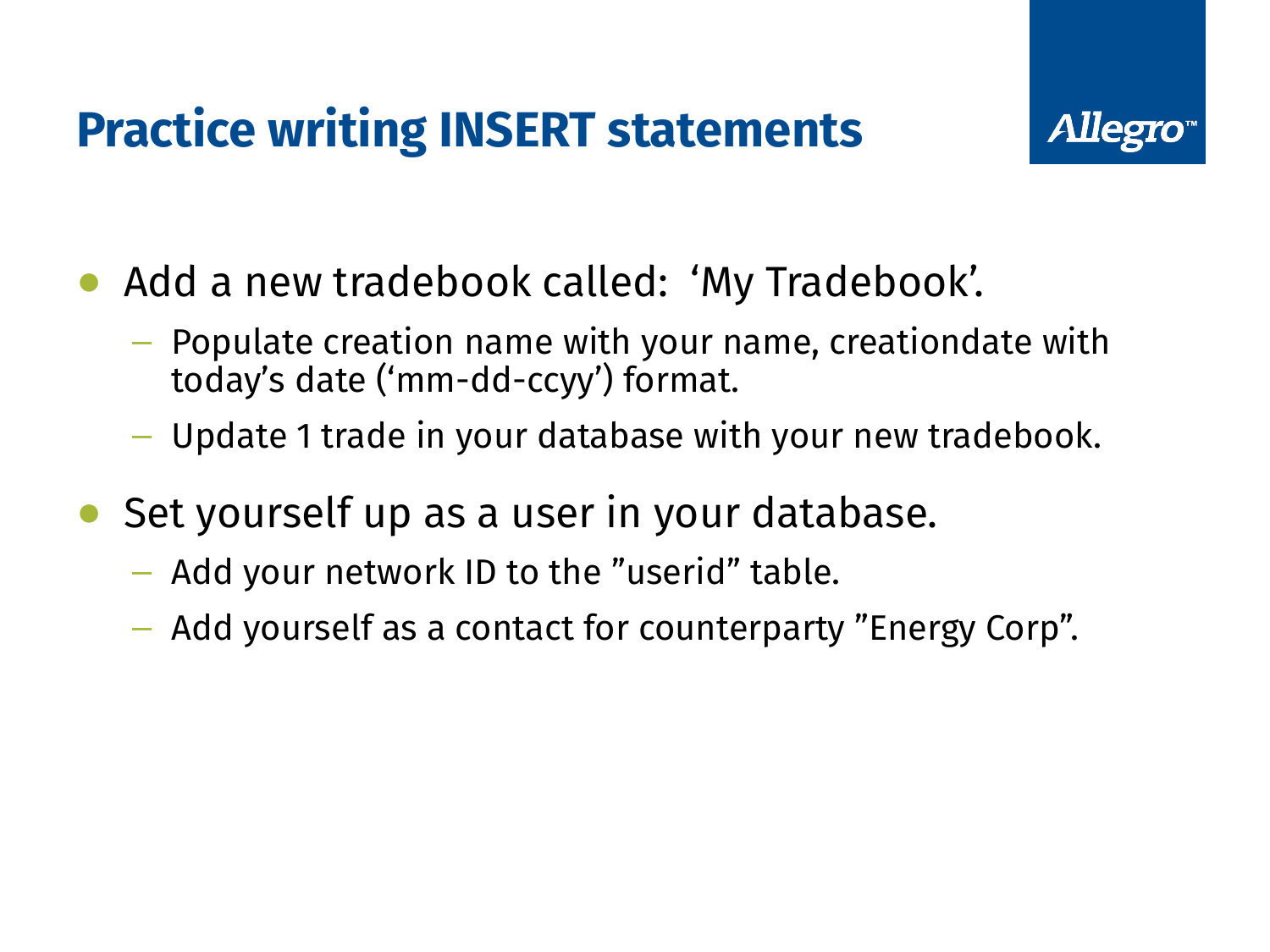

# Practice writing INSERT statements

Add a new tradebook called:  ‘My Tradebook’.
Populate creation name with your name, creationdate with today’s date (‘mm-dd-ccyy’) format.
Update 1 trade in your database with your new tradebook.
Set yourself up as a user in your database.
Add your network ID to the ”userid” table.
Add yourself as a contact for counterparty ”Energy Corp”.